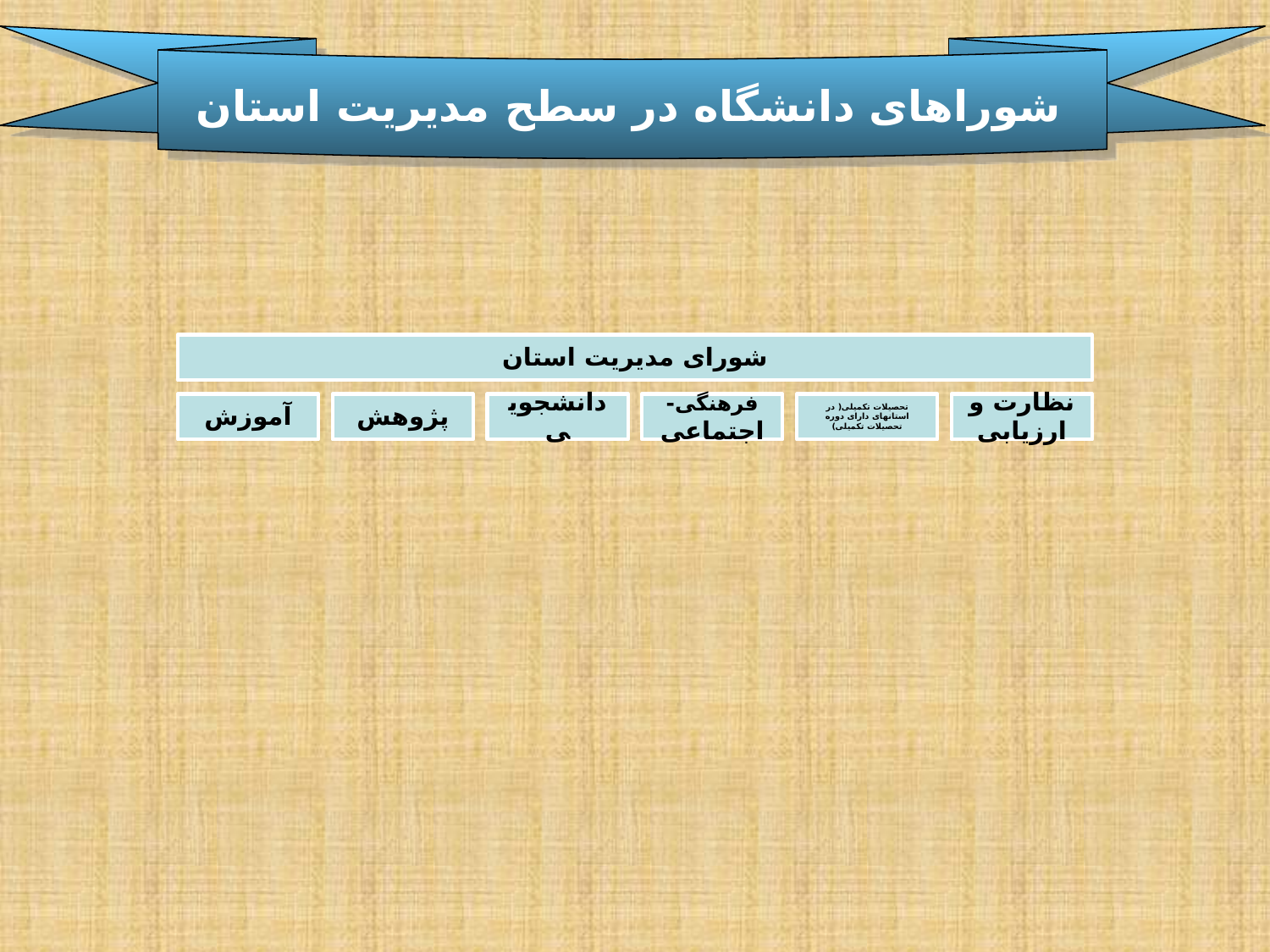

شوراهای دانشگاه در سطح مدیریت استان
شورای مدیریت استان
آموزش
پژوهش
دانشجویی
فرهنگی- اجتماعی
نظارت و ارزیابی